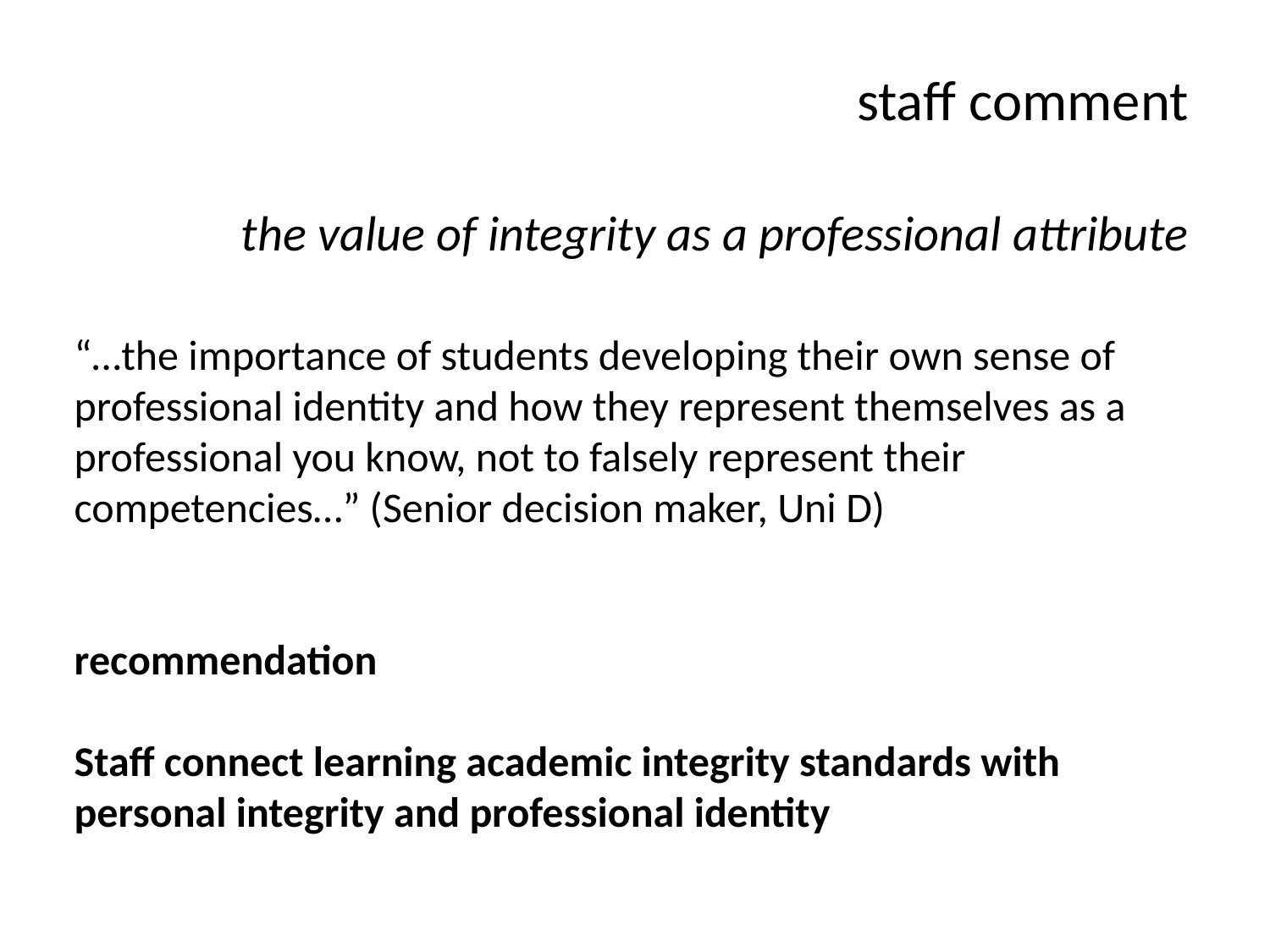

staff comment

the value of integrity as a professional attribute

“…the importance of students developing their own sense of professional identity and how they represent themselves as a professional you know, not to falsely represent their competencies…” (Senior decision maker, Uni D)

recommendation

Staff connect learning academic integrity standards with personal integrity and professional identity